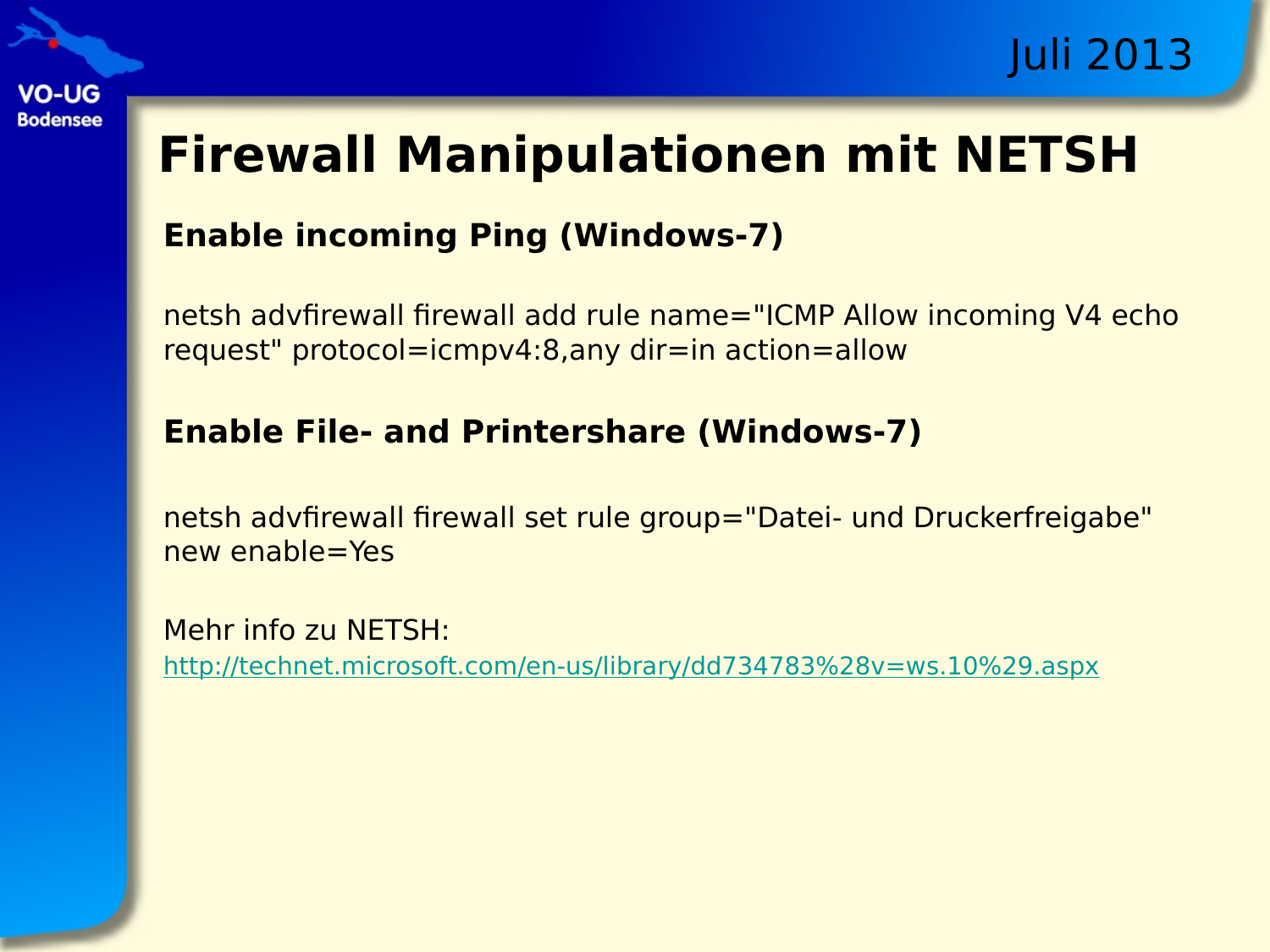

# Firewall Manipulationen mit NETSH
Enable incoming Ping (Windows-7)

netsh advfirewall firewall add rule name="ICMP Allow incoming V4 echo request" protocol=icmpv4:8,any dir=in action=allow

Enable File- and Printershare (Windows-7)

netsh advfirewall firewall set rule group="Datei- und Druckerfreigabe" new enable=Yes

Mehr info zu NETSH:
http://technet.microsoft.com/en-us/library/dd734783%28v=ws.10%29.aspx